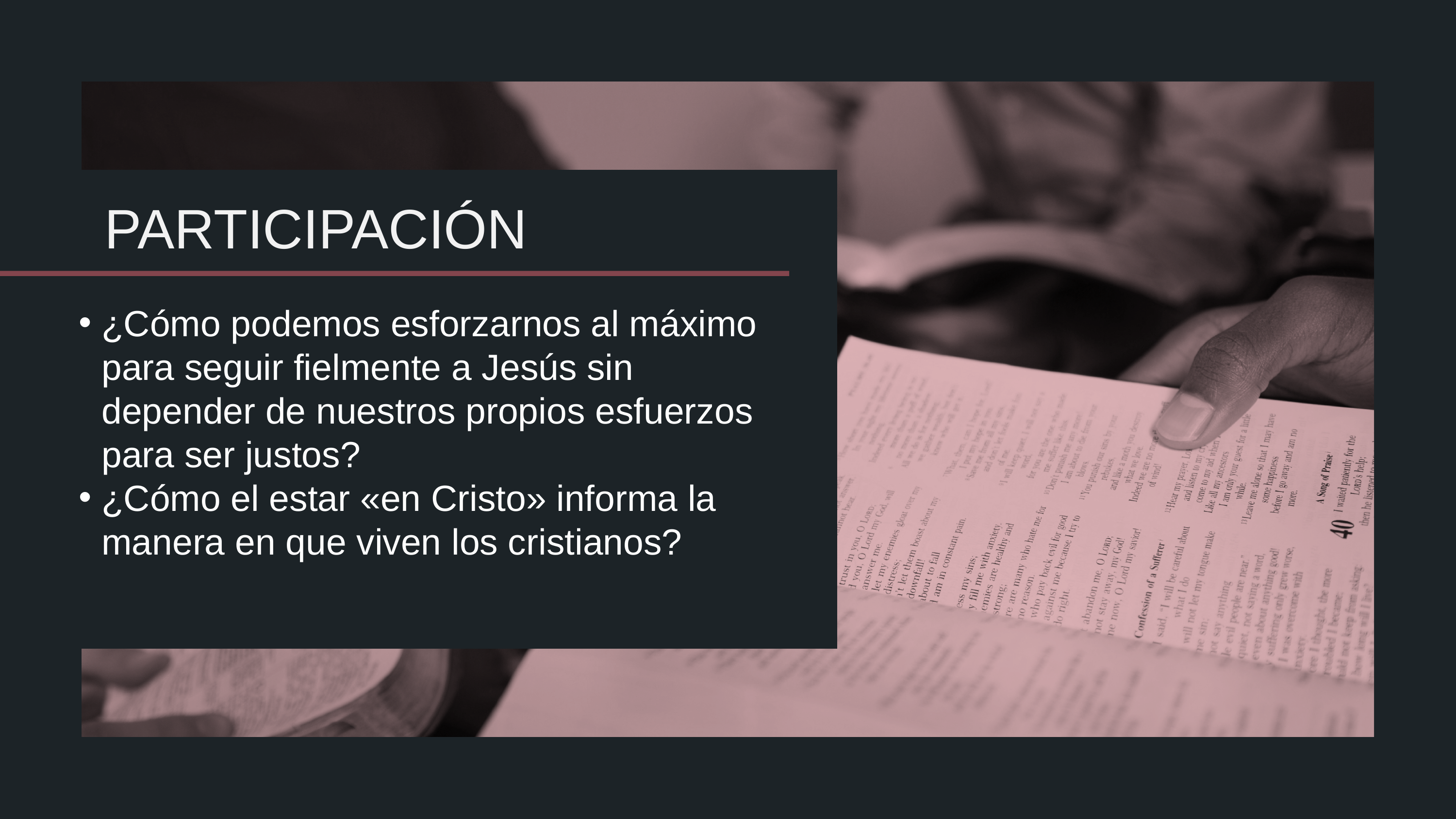

¿Cómo podemos esforzarnos al máximo para seguir fielmente a Jesús sin depender de nuestros propios esfuerzos para ser justos?
¿Cómo el estar «en Cristo» informa la manera en que viven los cristianos?